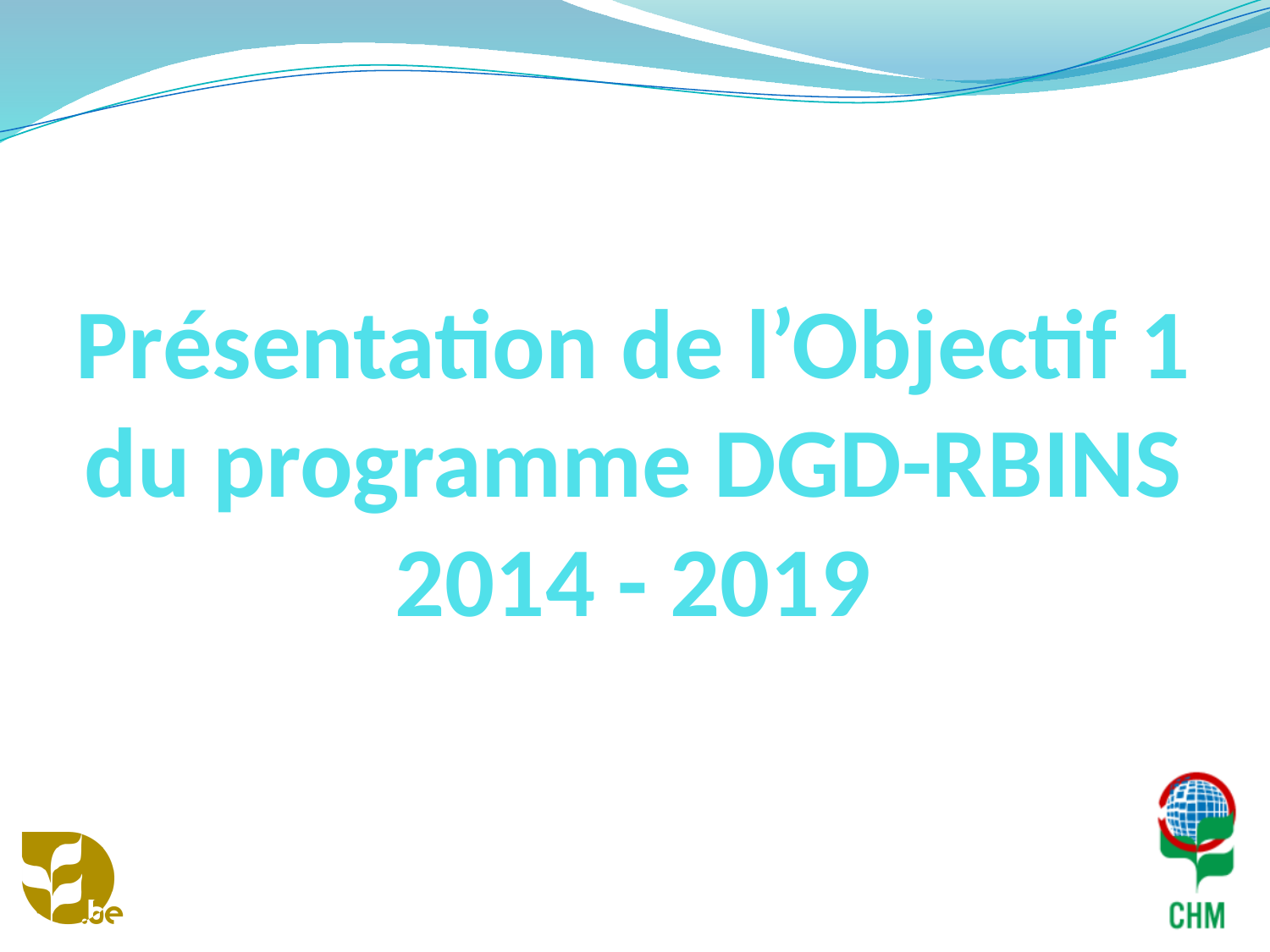

# Présentation de l’Objectif 1 du programme DGD-RBINS 2014 - 2019